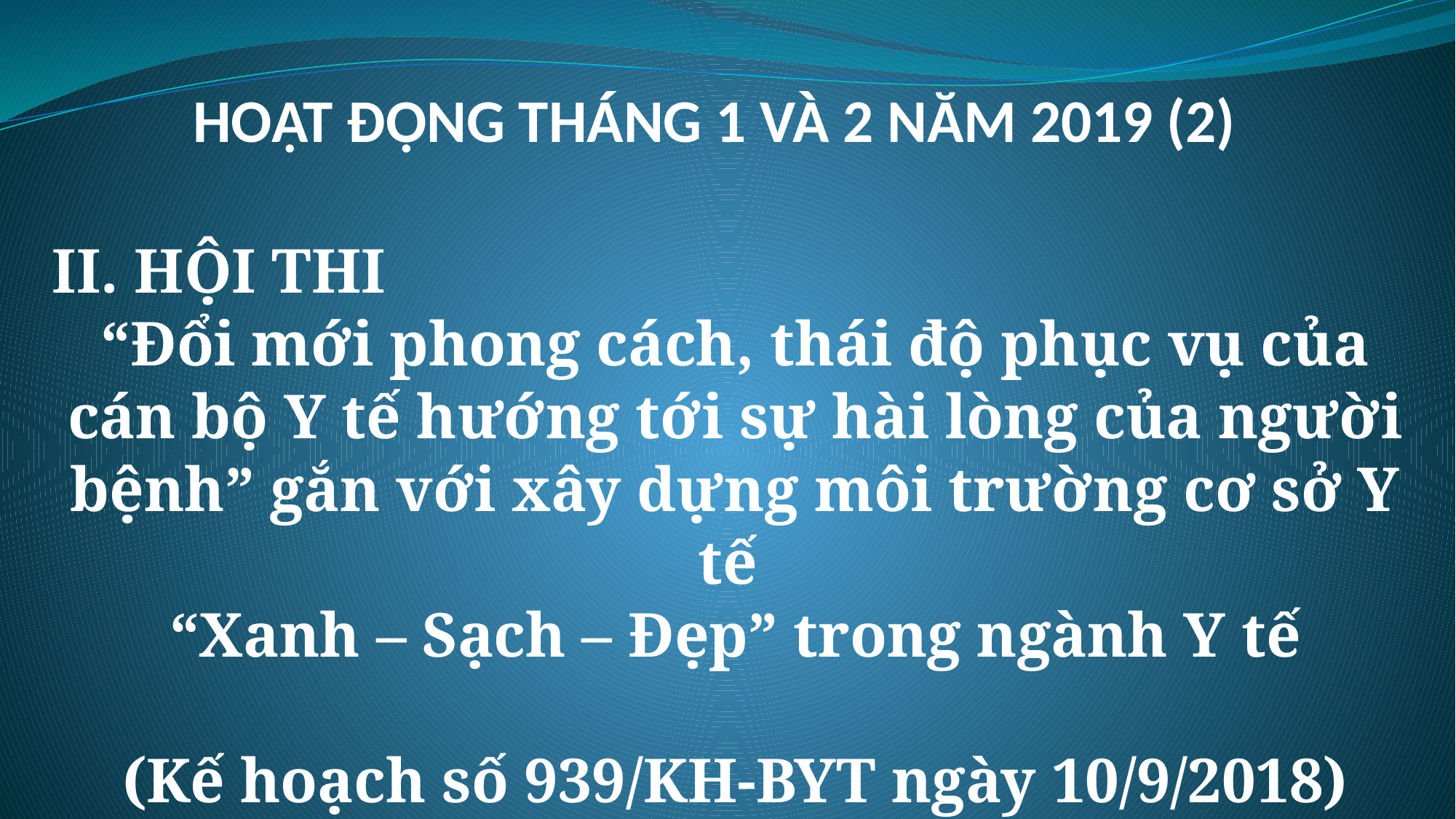

# HOẠT ĐỘNG THÁNG 1 VÀ 2 NĂM 2019 (2)
II. HỘI THI
“Đổi mới phong cách, thái độ phục vụ của cán bộ Y tế hướng tới sự hài lòng của người bệnh” gắn với xây dựng môi trường cơ sở Y tế
“Xanh – Sạch – Đẹp” trong ngành Y tế

(Kế hoạch số 939/KH-BYT ngày 10/9/2018)